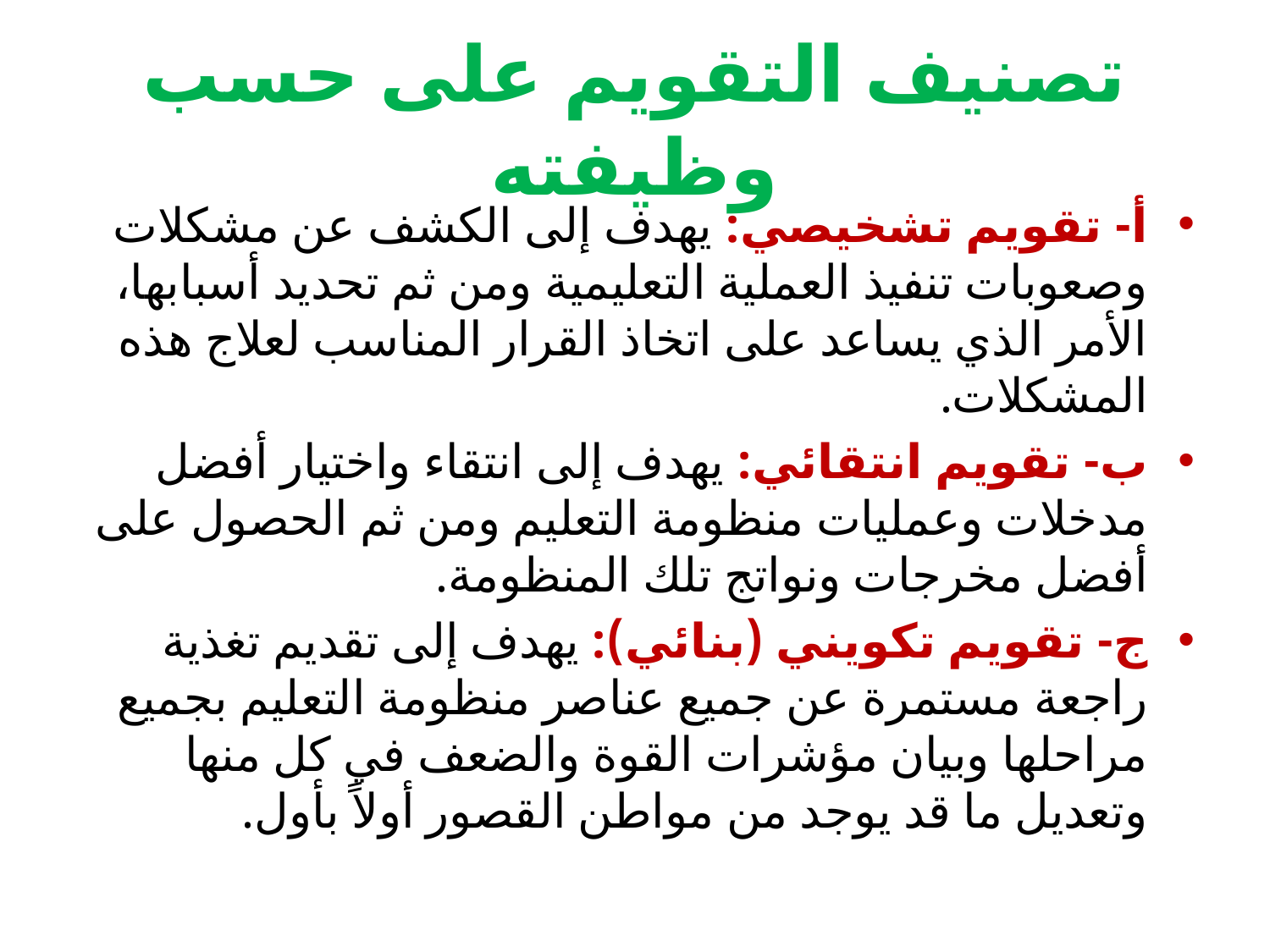

# تصنيف التقويم على حسب وظيفته
أ- تقويم تشخيصي: يهدف إلى الكشف عن مشكلات وصعوبات تنفيذ العملية التعليمية ومن ثم تحديد أسبابها، الأمر الذي يساعد على اتخاذ القرار المناسب لعلاج هذه المشكلات.
ب- تقويم انتقائي: يهدف إلى انتقاء واختيار أفضل مدخلات وعمليات منظومة التعليم ومن ثم الحصول على أفضل مخرجات ونواتج تلك المنظومة.
ج- تقويم تكويني (بنائي): يهدف إلى تقديم تغذية راجعة مستمرة عن جميع عناصر منظومة التعليم بجميع مراحلها وبيان مؤشرات القوة والضعف في كل منها وتعديل ما قد يوجد من مواطن القصور أولاً بأول.